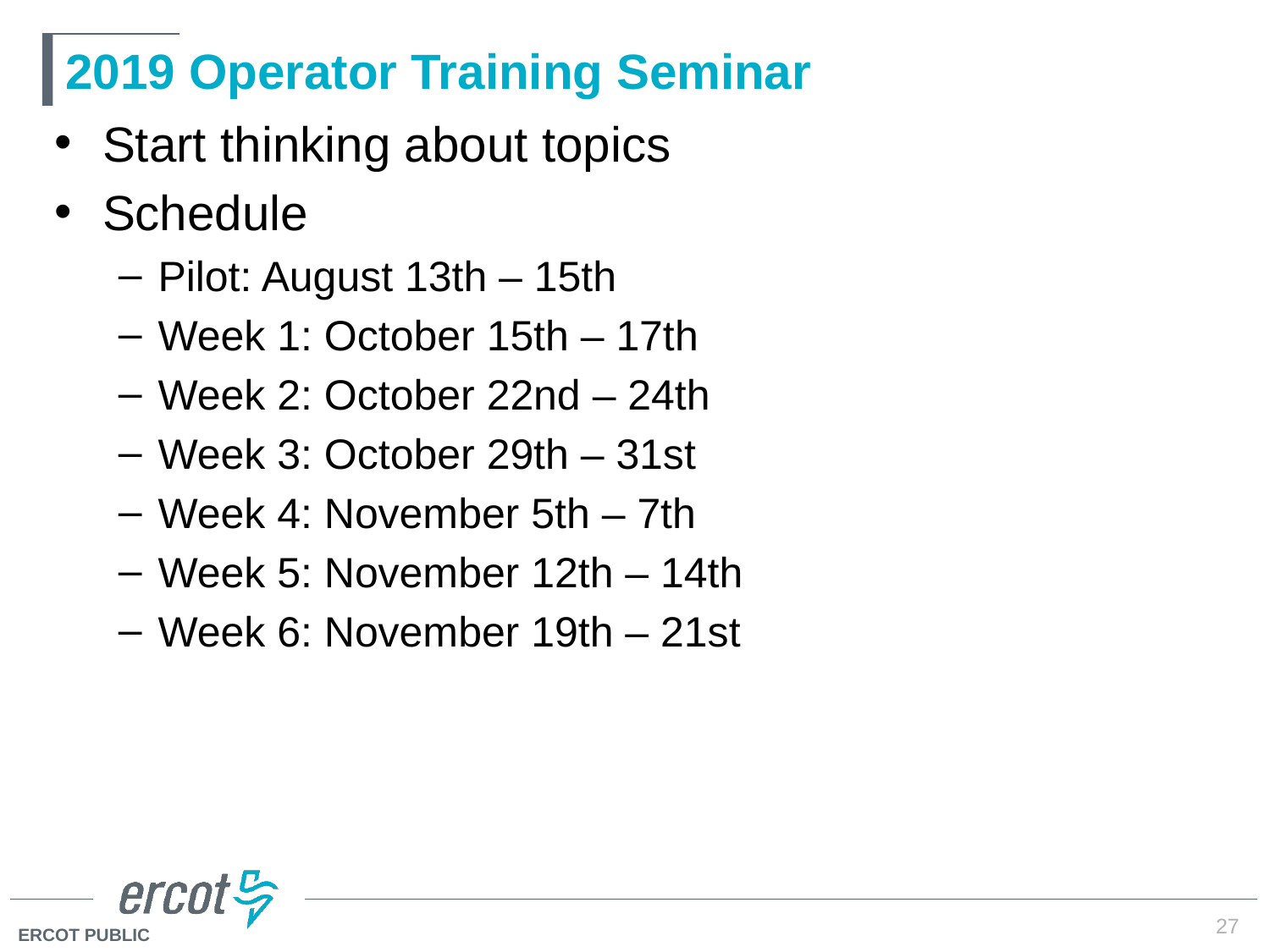

# 2019 Operator Training Seminar
Start thinking about topics
Schedule
Pilot: August 13th – 15th
Week 1: October 15th – 17th
Week 2: October 22nd – 24th
Week 3: October 29th – 31st
Week 4: November 5th – 7th
Week 5: November 12th – 14th
Week 6: November 19th – 21st
27